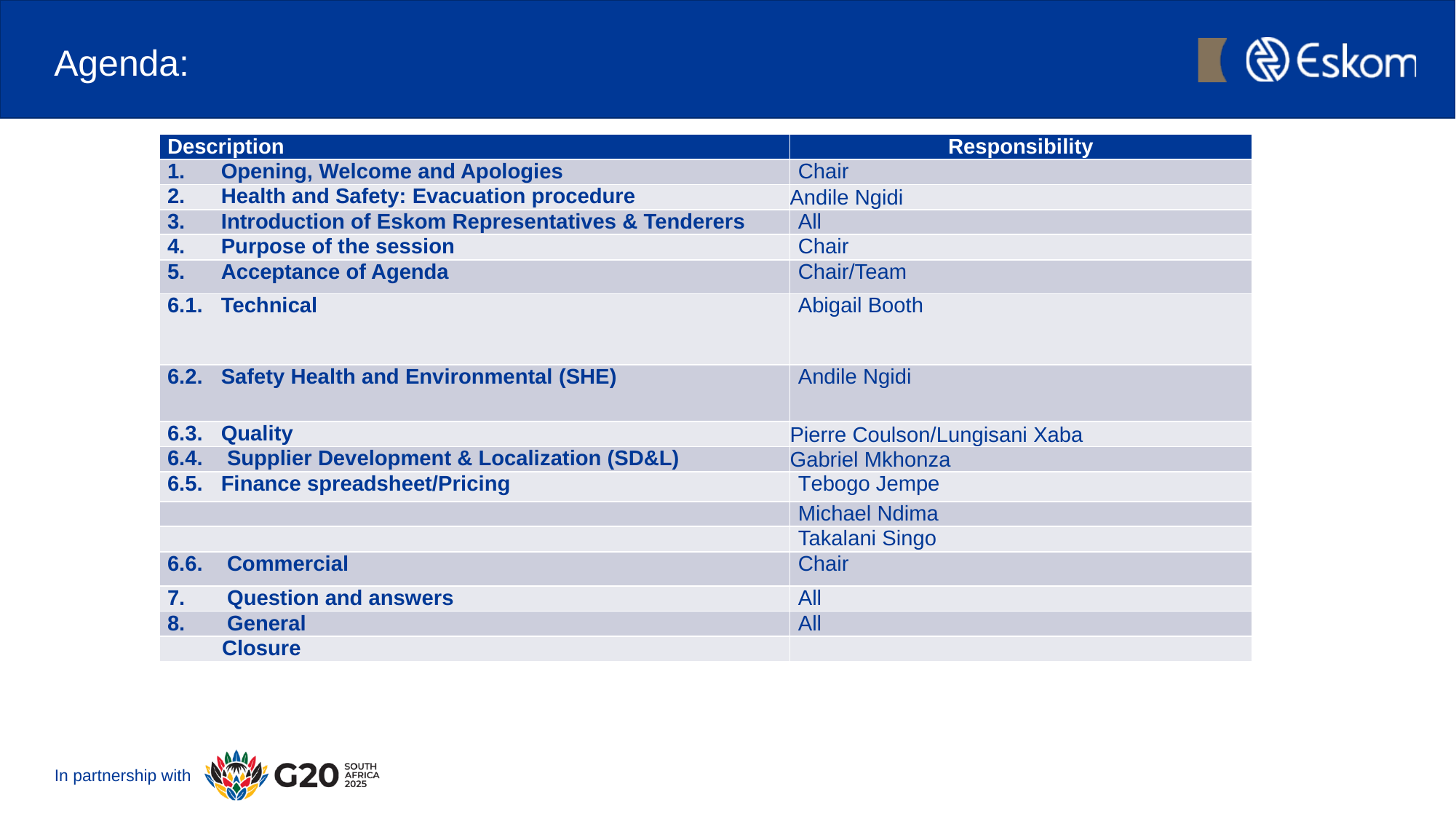

# Agenda:
| Description | Responsibility |
| --- | --- |
| 1. Opening, Welcome and Apologies | Chair |
| 2. Health and Safety: Evacuation procedure | Andile Ngidi |
| 3. Introduction of Eskom Representatives & Tenderers | All |
| 4. Purpose of the session | Chair |
| 5. Acceptance of Agenda | Chair/Team |
| 6.1. Technical | Abigail Booth |
| 6.2. Safety Health and Environmental (SHE) | Andile Ngidi |
| 6.3. Quality | Pierre Coulson/Lungisani Xaba |
| 6.4. Supplier Development & Localization (SD&L) | Gabriel Mkhonza |
| 6.5. Finance spreadsheet/Pricing | Tebogo Jempe |
|  | Michael Ndima |
|  | Takalani Singo |
| 6.6. Commercial | Chair |
| 7. Question and answers | All |
| 8. General | All |
| Closure |  |